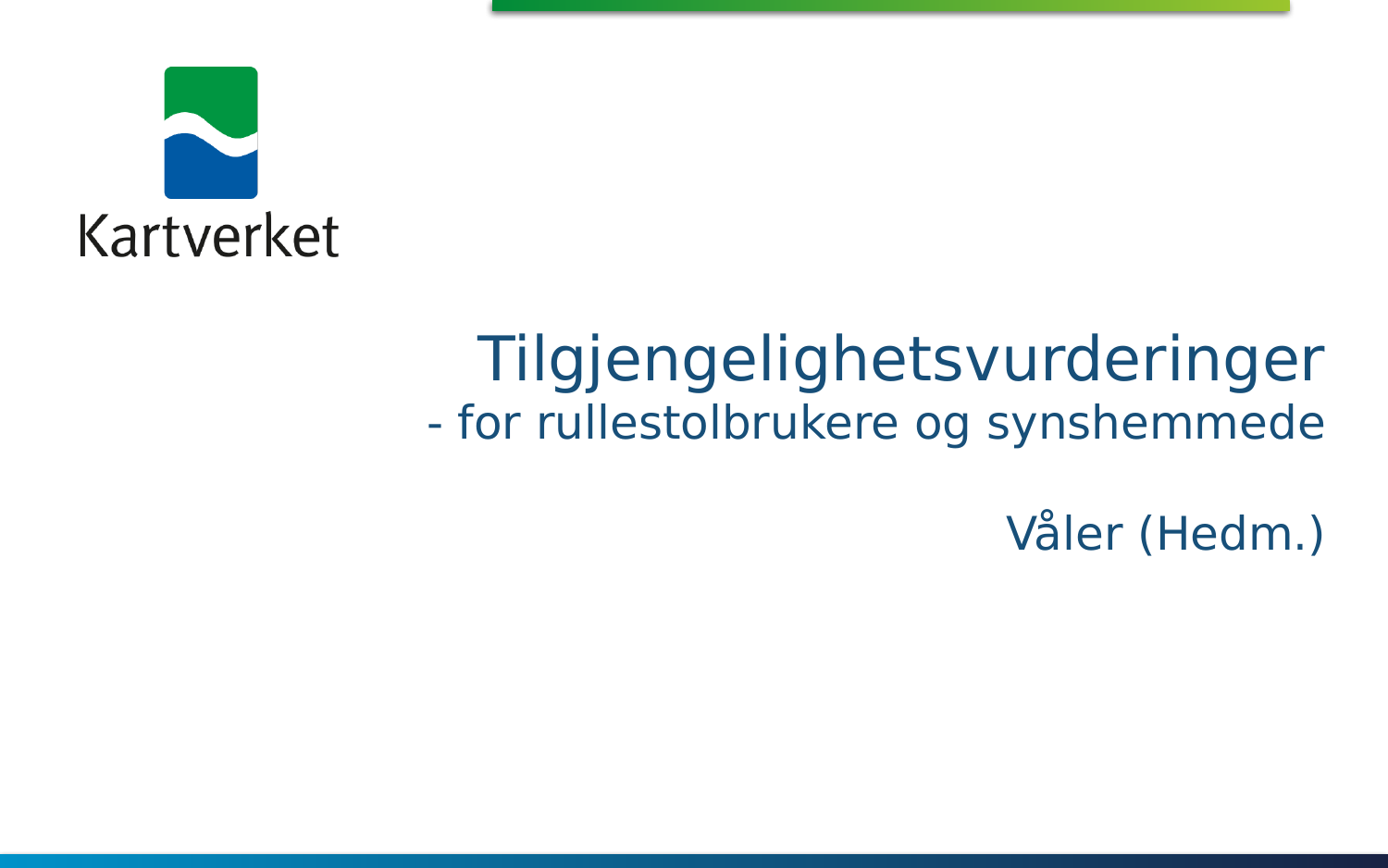

Tilgjengelighetsvurderinger
- for rullestolbrukere og synshemmede
Våler (Hedm.)